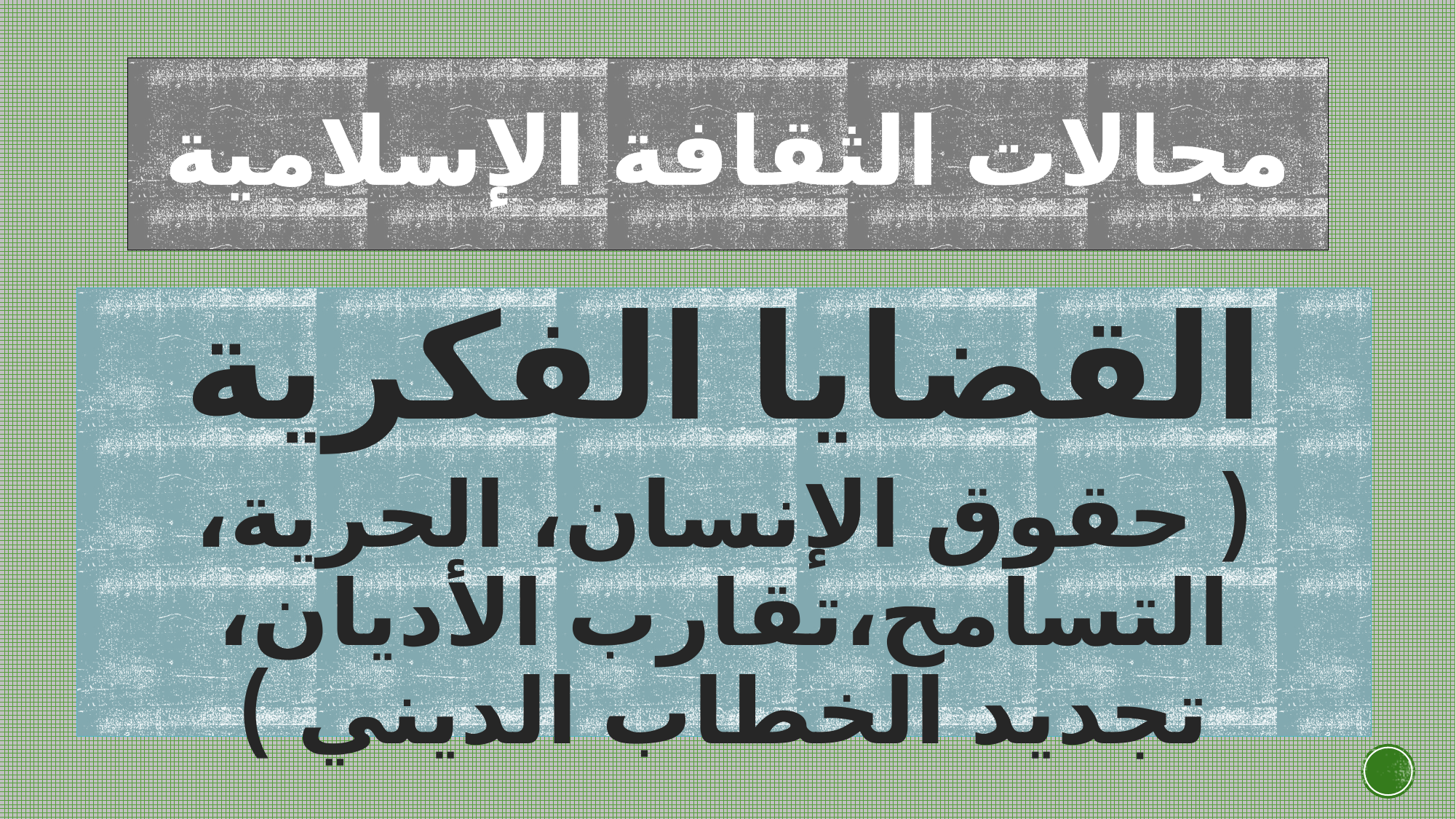

# مجالات الثقافة الإسلامية
القضايا الفكرية
( حقوق الإنسان، الحرية، التسامح،تقارب الأديان، تجديد الخطاب الديني )